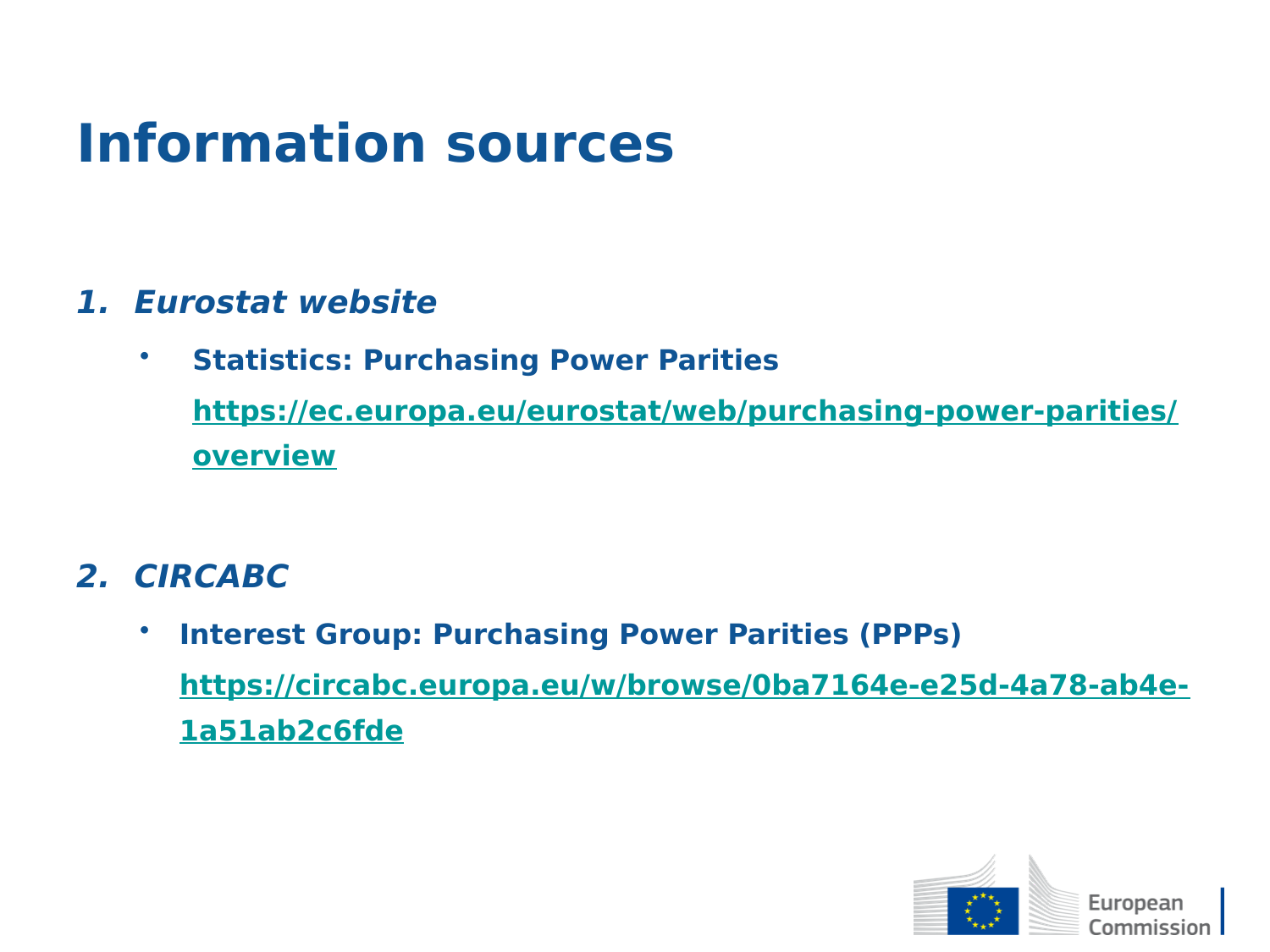

# Information sources
Eurostat website
Statistics: Purchasing Power Parities https://ec.europa.eu/eurostat/web/purchasing-power-parities/overview

CIRCABC
Interest Group: Purchasing Power Parities (PPPs) https://circabc.europa.eu/w/browse/0ba7164e-e25d-4a78-ab4e-1a51ab2c6fde